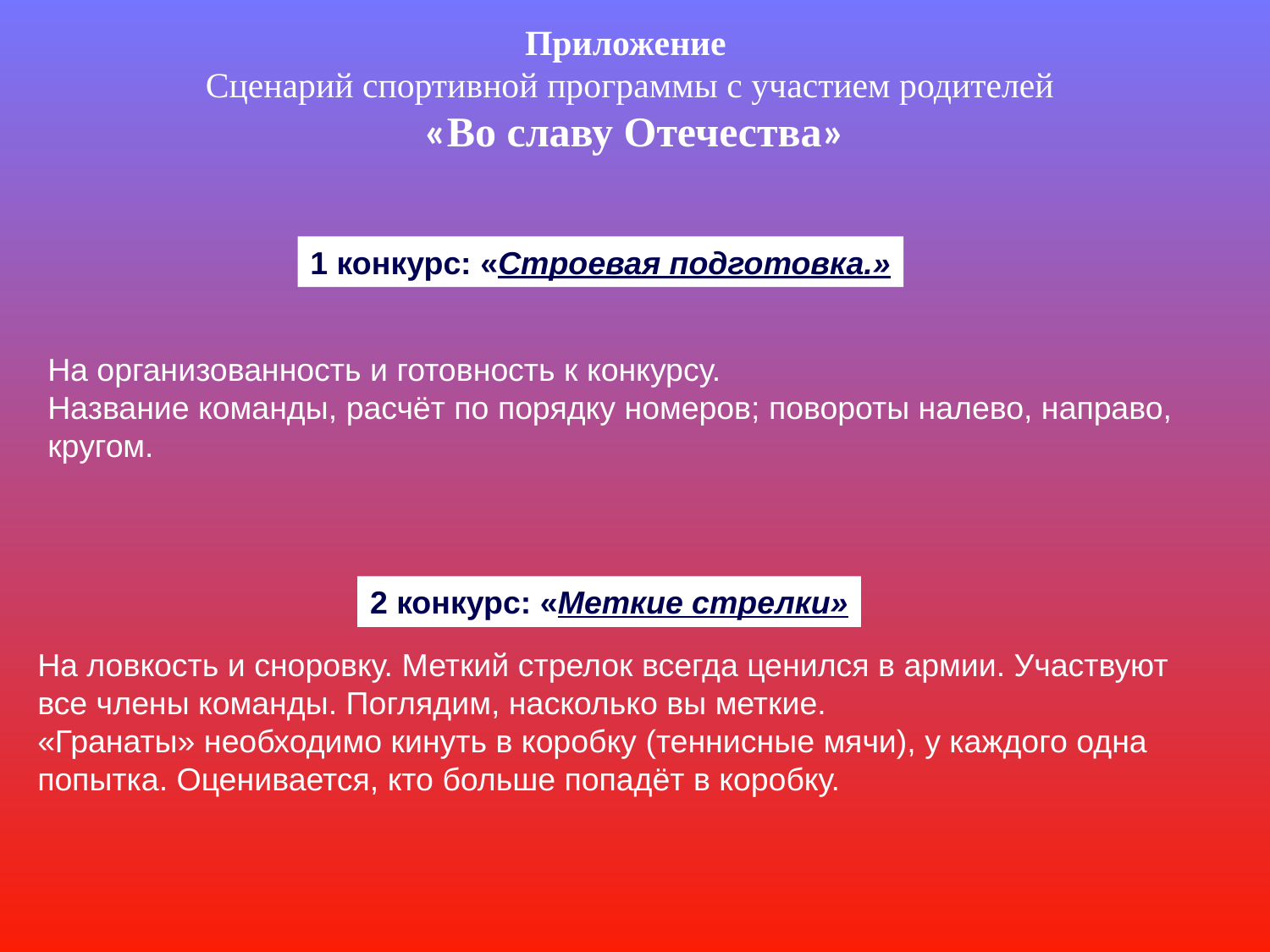

Приложение
Сценарий спортивной программы с участием родителей
 «Во славу Отечества»
1 конкурс: «Строевая подготовка.»
На организованность и готовность к конкурсу.
Название команды, расчёт по порядку номеров; повороты налево, направо, кругом.
2 конкурс: «Меткие стрелки»
На ловкость и сноровку. Меткий стрелок всегда ценился в армии. Участвуют все члены команды. Поглядим, насколько вы меткие.
«Гранаты» необходимо кинуть в коробку (теннисные мячи), у каждого одна попытка. Оценивается, кто больше попадёт в коробку.